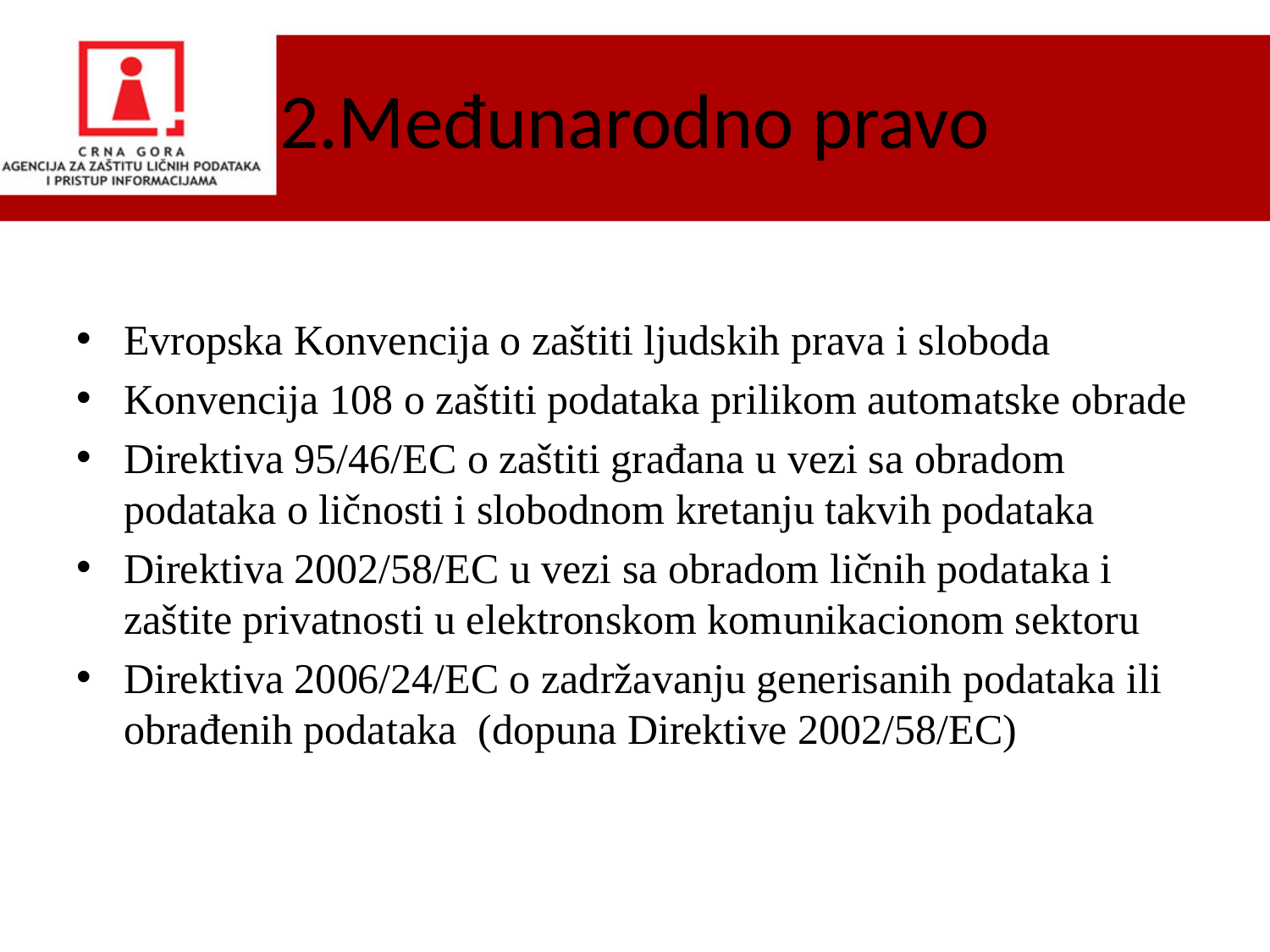

# 2.Međunarodno pravo
Evropska Konvencija o zaštiti ljudskih prava i sloboda
Konvencija 108 o zaštiti podataka prilikom automatske obrade
Direktiva 95/46/EC o zaštiti građana u vezi sa obradom podataka o ličnosti i slobodnom kretanju takvih podataka
Direktiva 2002/58/EC u vezi sa obradom ličnih podataka i zaštite privatnosti u elektronskom komunikacionom sektoru
Direktiva 2006/24/EC o zadržavanju generisanih podataka ili obrađenih podataka  (dopuna Direktive 2002/58/EC)